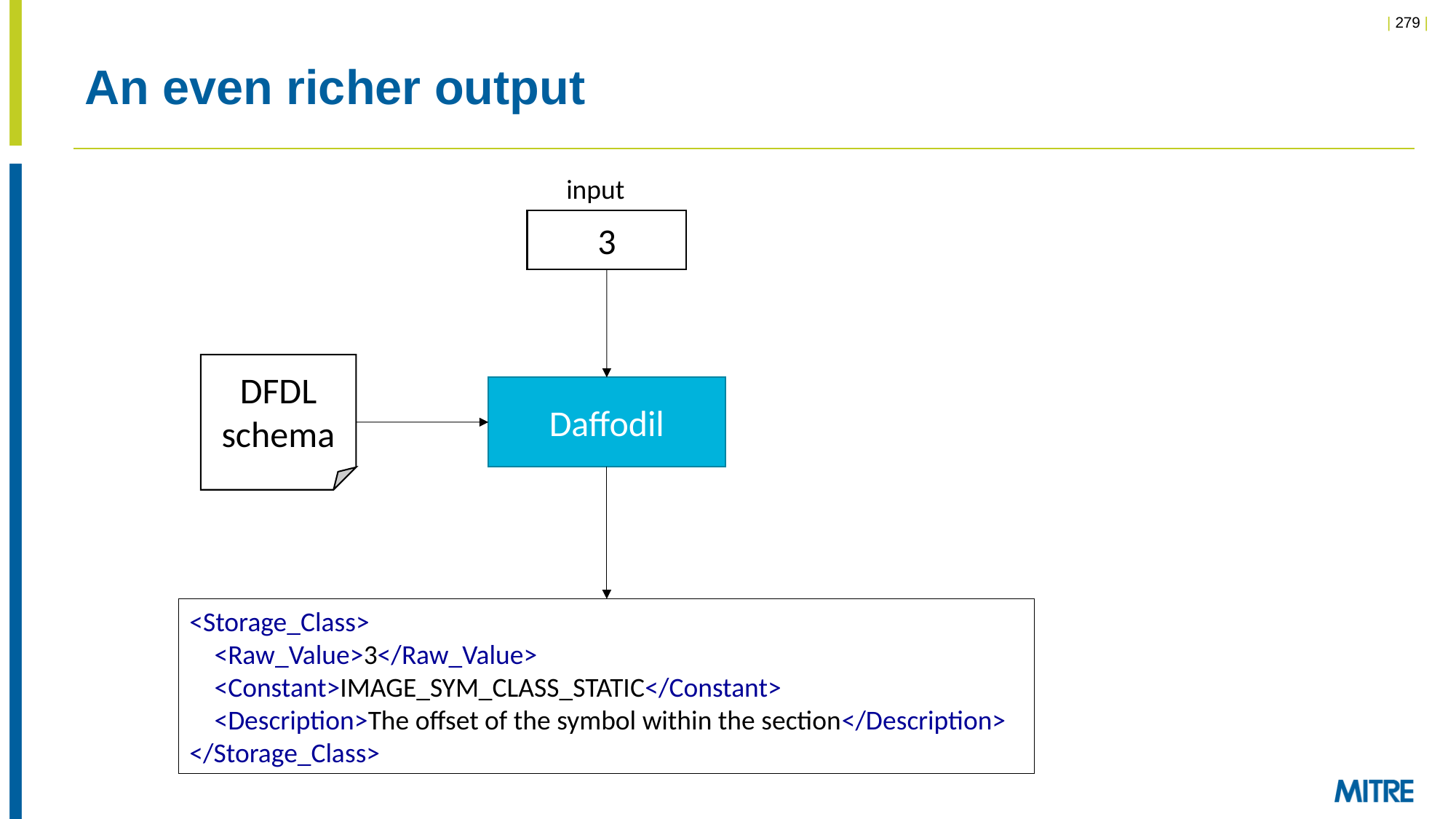

# An even richer output
input
3
DFDL
schema
Daffodil
<Storage_Class>
    <Raw_Value>3</Raw_Value>
    <Constant>IMAGE_SYM_CLASS_STATIC</Constant>
    <Description>The offset of the symbol within the section</Description>
</Storage_Class>